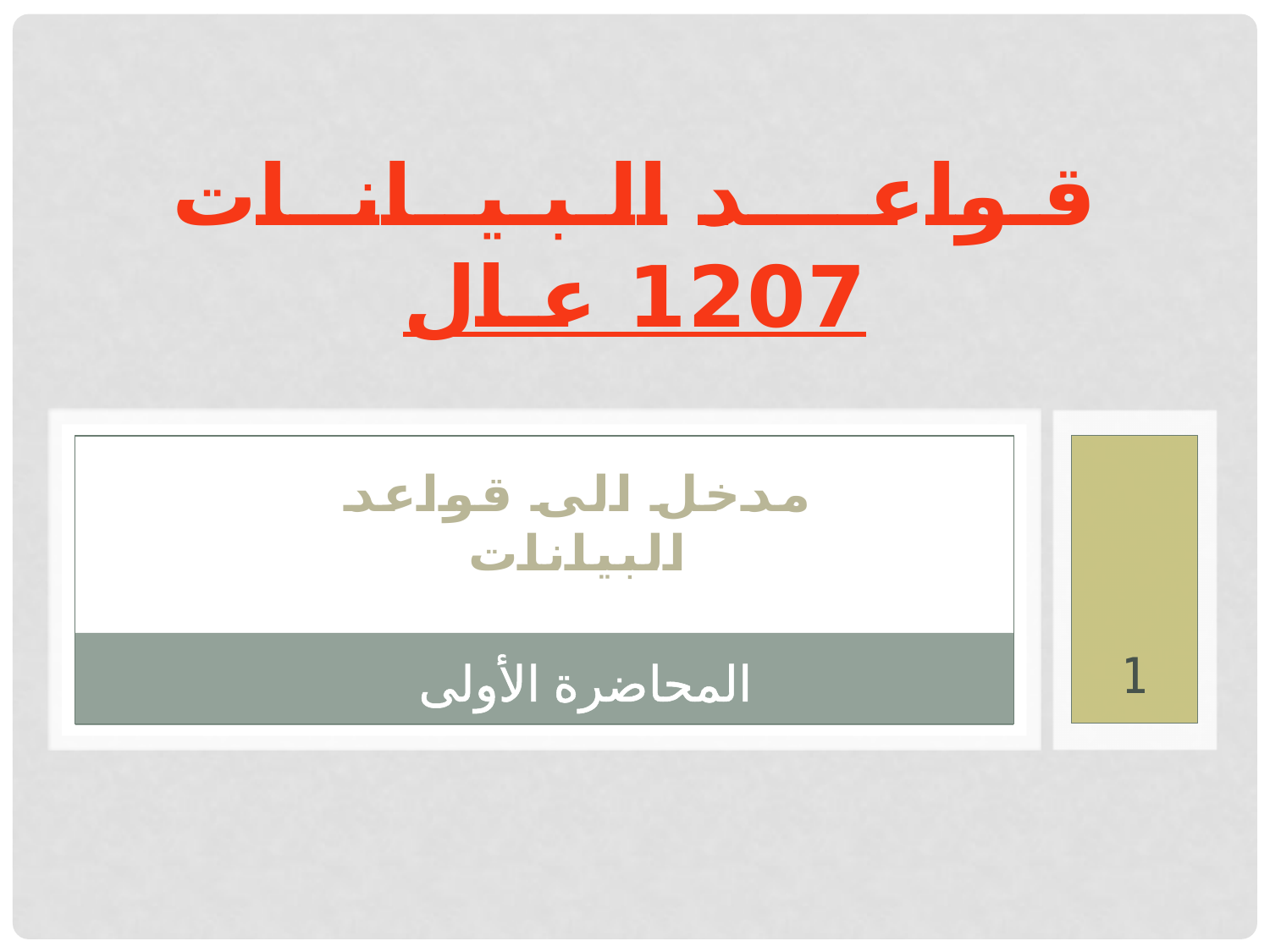

# قـواعــــد الـبـيــانــات 1207 عـال
مدخل الى قواعد البيانات

1
المحاضرة الأولى